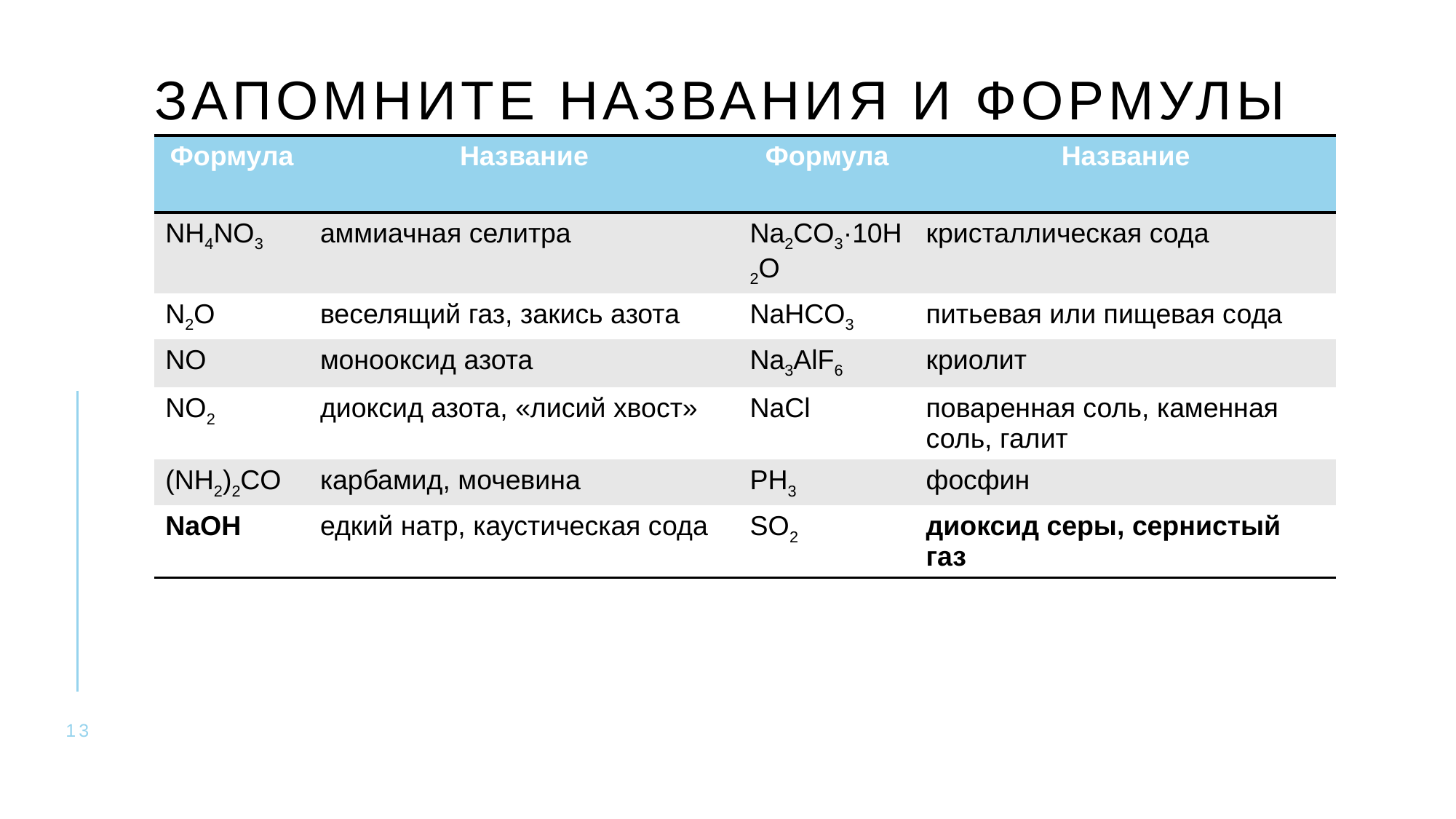

# Запомните названия и формулы
| Формула | Название | Формула | Название |
| --- | --- | --- | --- |
| NH4NO3 | аммиачная селитра | Na2CO3·10H2O | кристаллическая сода |
| N2O | веселящий газ, закись азота | NaHCO3 | питьевая или пищевая сода |
| NO | монооксид азота | Na3AlF6 | криолит |
| NO2 | диоксид азота, «лисий хвост» | NaCl | поваренная соль, каменная соль, галит |
| (NH2)2CO | карбамид, мочевина | PH3 | фосфин |
| NaOH | едкий натр, каустическая сода | SO2 | диоксид серы, сернистый газ |
13